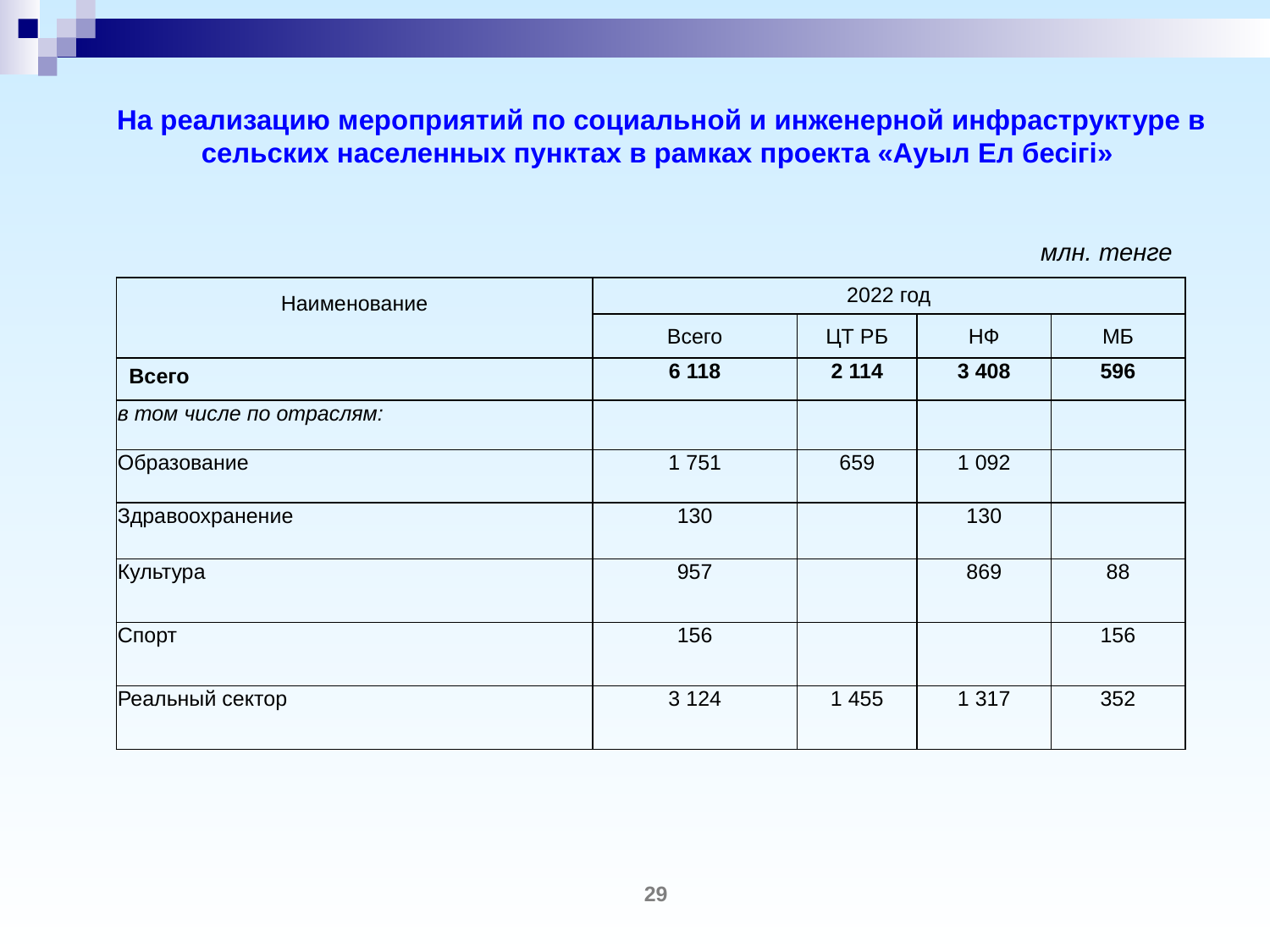

# На реализацию мероприятий по социальной и инженерной инфраструктуре в сельских населенных пунктах в рамках проекта «Ауыл Ел бесігі»
|  | млн. тенге |  |  |  |
| --- | --- | --- | --- | --- |
| Наименование | 2022 год |  |  |  |
|  | Всего | ЦТ РБ | НФ | МБ |
| Всего | 6 118 | 2 114 | 3 408 | 596 |
| в том числе по отраслям: |  |  |  |  |
| Образование | 1 751 | 659 | 1 092 |  |
| Здравоохранение | 130 |  | 130 |  |
| Культура | 957 |  | 869 | 88 |
| Спорт | 156 |  |  | 156 |
| Реальный сектор | 3 124 | 1 455 | 1 317 | 352 |
29